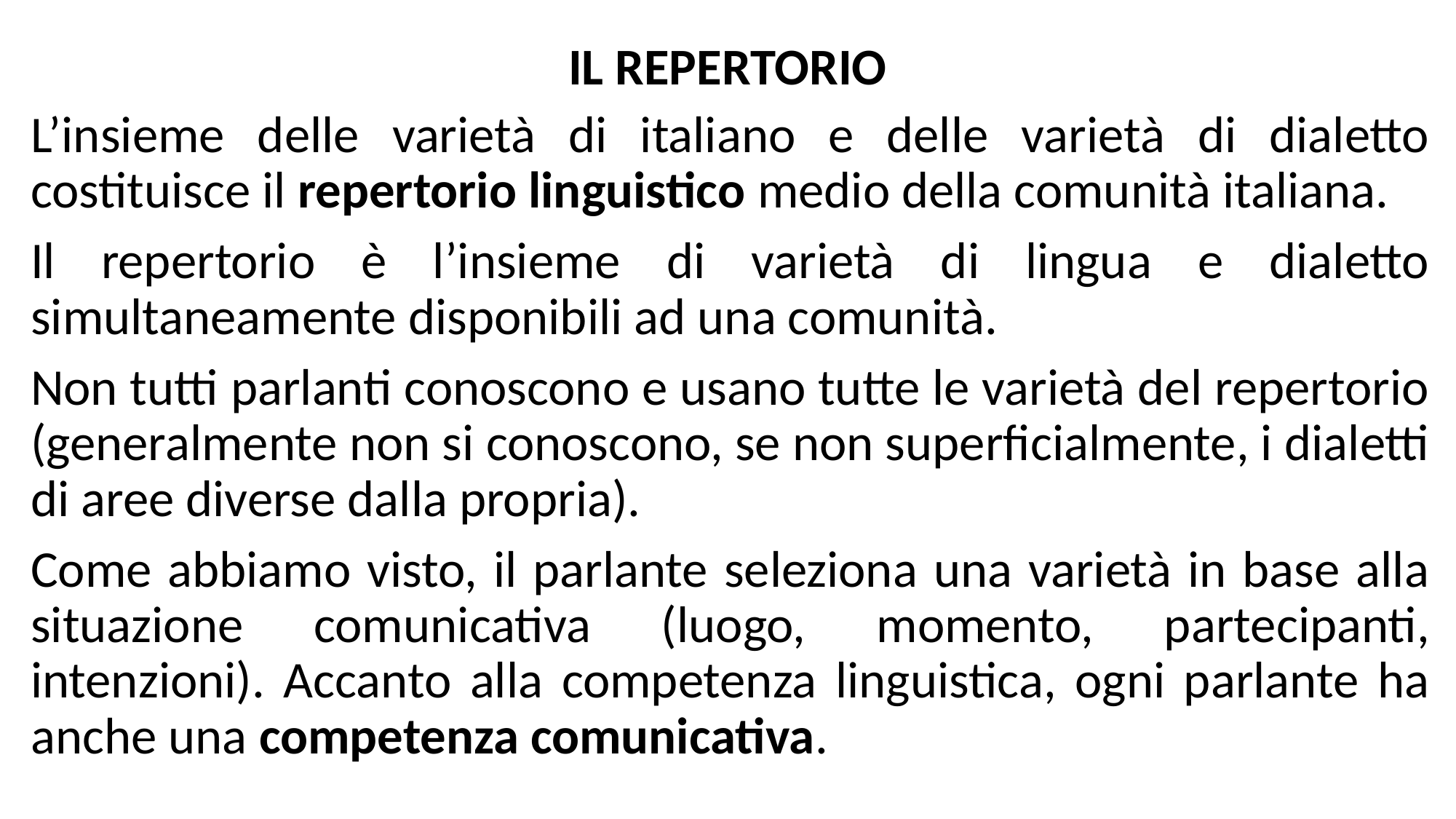

# IL REPERTORIO
L’insieme delle varietà di italiano e delle varietà di dialetto costituisce il repertorio linguistico medio della comunità italiana.
Il repertorio è l’insieme di varietà di lingua e dialetto simultaneamente disponibili ad una comunità.
Non tutti parlanti conoscono e usano tutte le varietà del repertorio (generalmente non si conoscono, se non superficialmente, i dialetti di aree diverse dalla propria).
Come abbiamo visto, il parlante seleziona una varietà in base alla situazione comunicativa (luogo, momento, partecipanti, intenzioni). Accanto alla competenza linguistica, ogni parlante ha anche una competenza comunicativa.